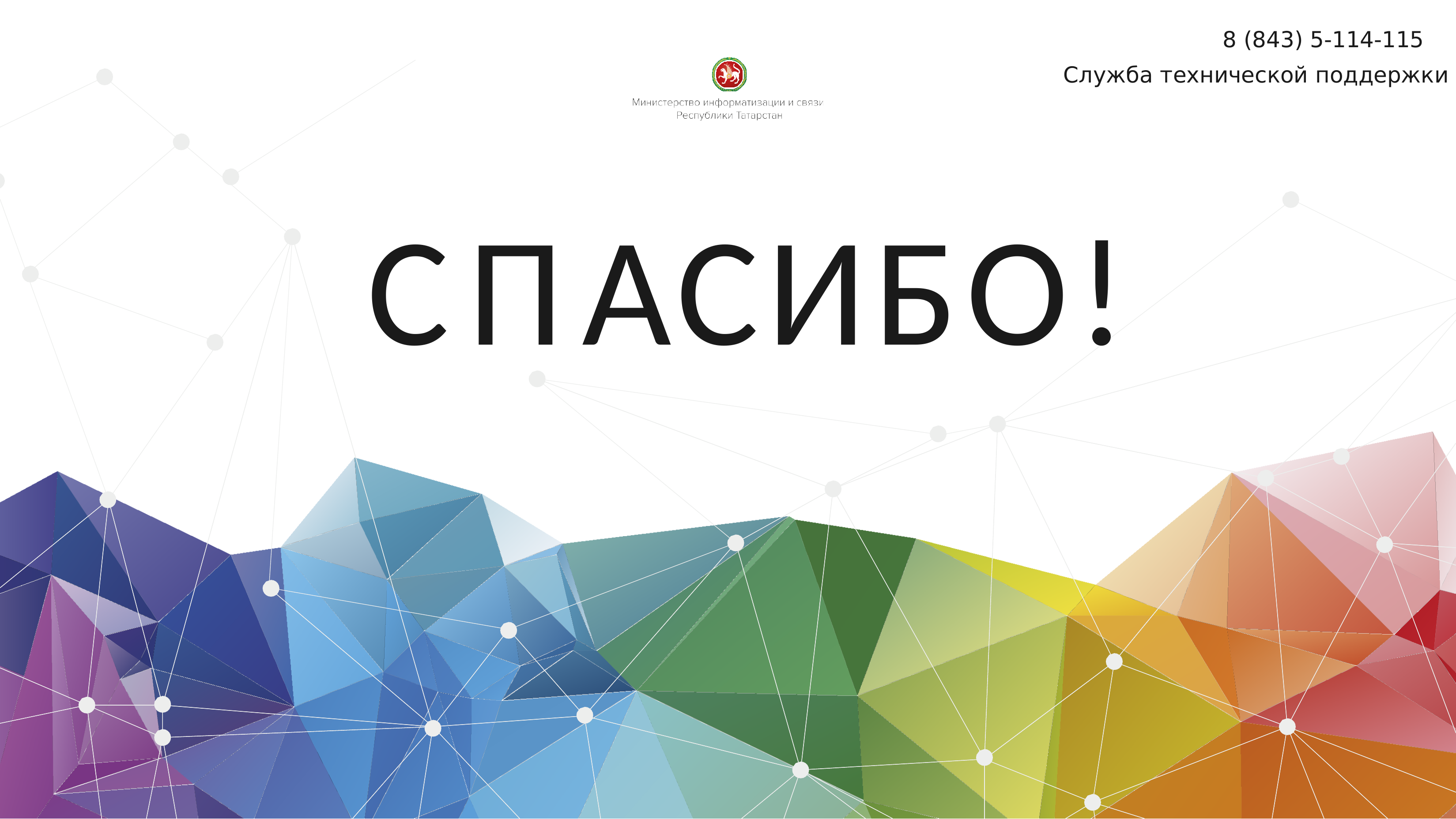

8 (843) 5-114-115

Служба технической поддержки

# СПАСИБО!